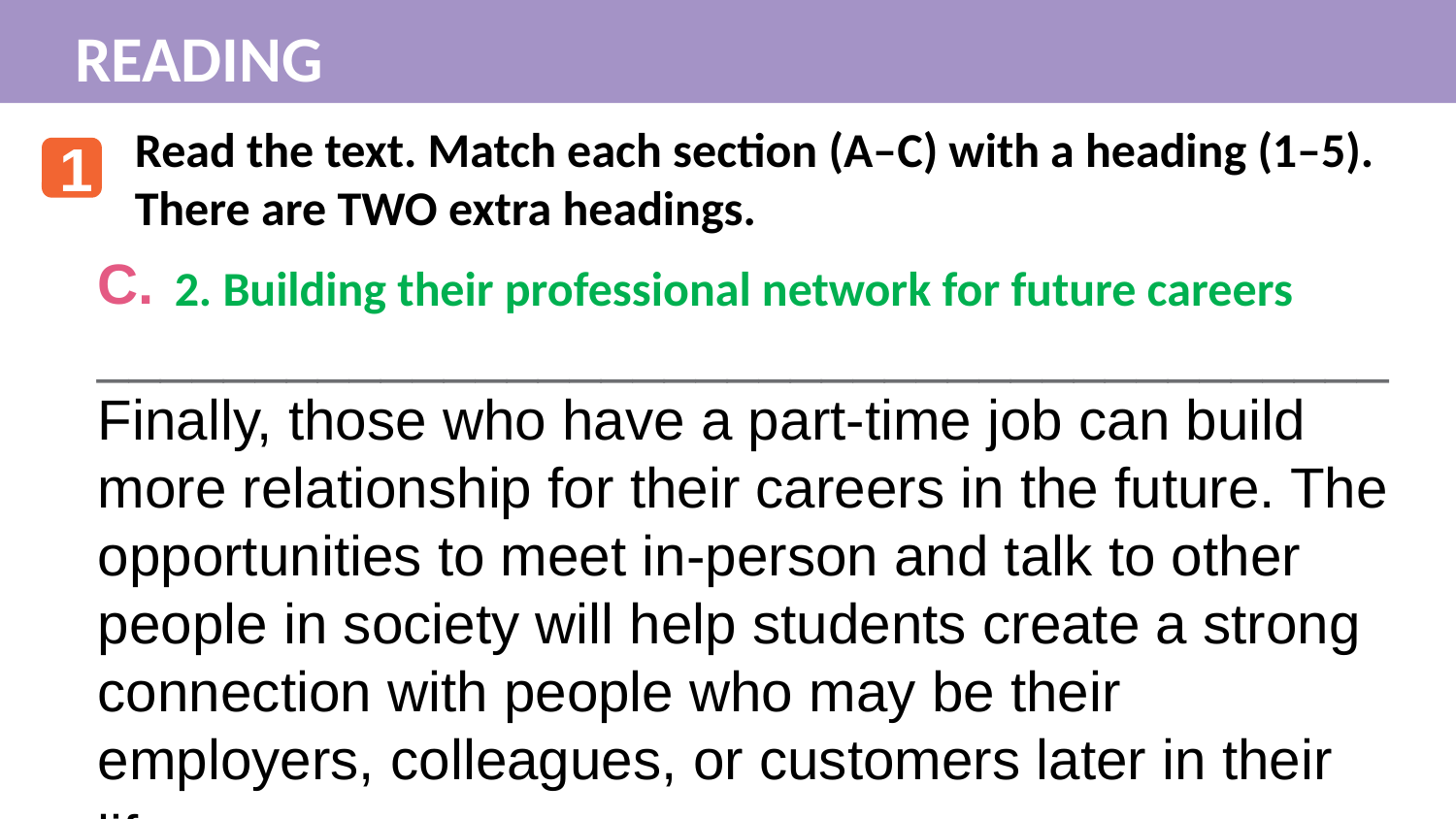

READING
Read the text. Match each section (A–C) with a heading (1–5). There are TWO extra headings.
1

C. _________________________________________
Finally, those who have a part-time job can build more relationship for their careers in the future. The opportunities to meet in-person and talk to other people in society will help students create a strong connection with people who may be their employers, colleagues, or customers later in their life.
2. Building their professional network for future careers